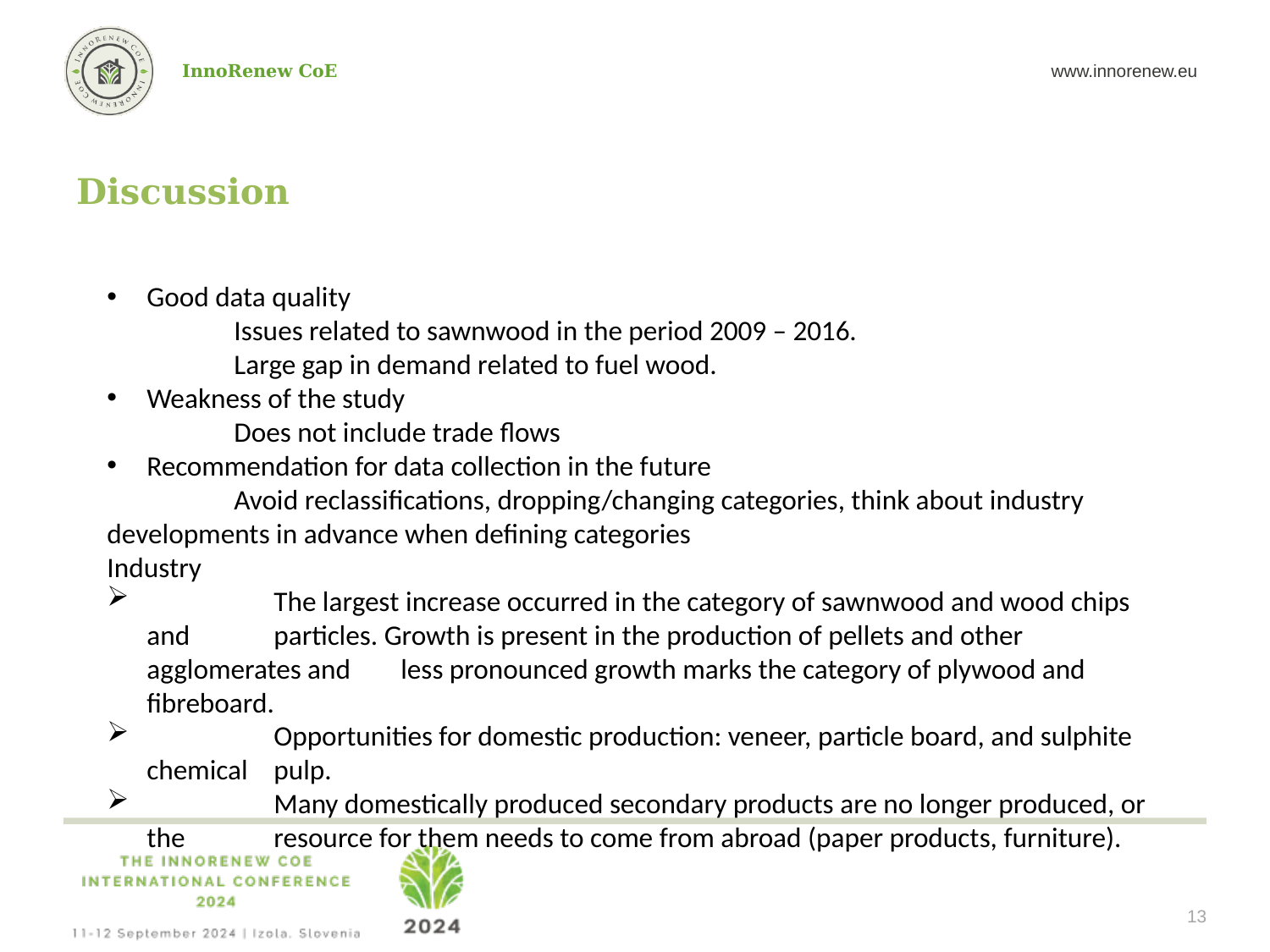

# Discussion

Good data quality
	Issues related to sawnwood in the period 2009 – 2016.
	Large gap in demand related to fuel wood.
Weakness of the study
	Does not include trade flows
Recommendation for data collection in the future
	Avoid reclassifications, dropping/changing categories, think about industry 	developments in advance when defining categories
Industry
	The largest increase occurred in the category of sawnwood and wood chips and 	particles. Growth is present in the production of pellets and other agglomerates and 	less pronounced growth marks the category of plywood and fibreboard.
	Opportunities for domestic production: veneer, particle board, and sulphite chemical 	pulp.
	Many domestically produced secondary products are no longer produced, or the 	resource for them needs to come from abroad (paper products, furniture).

13